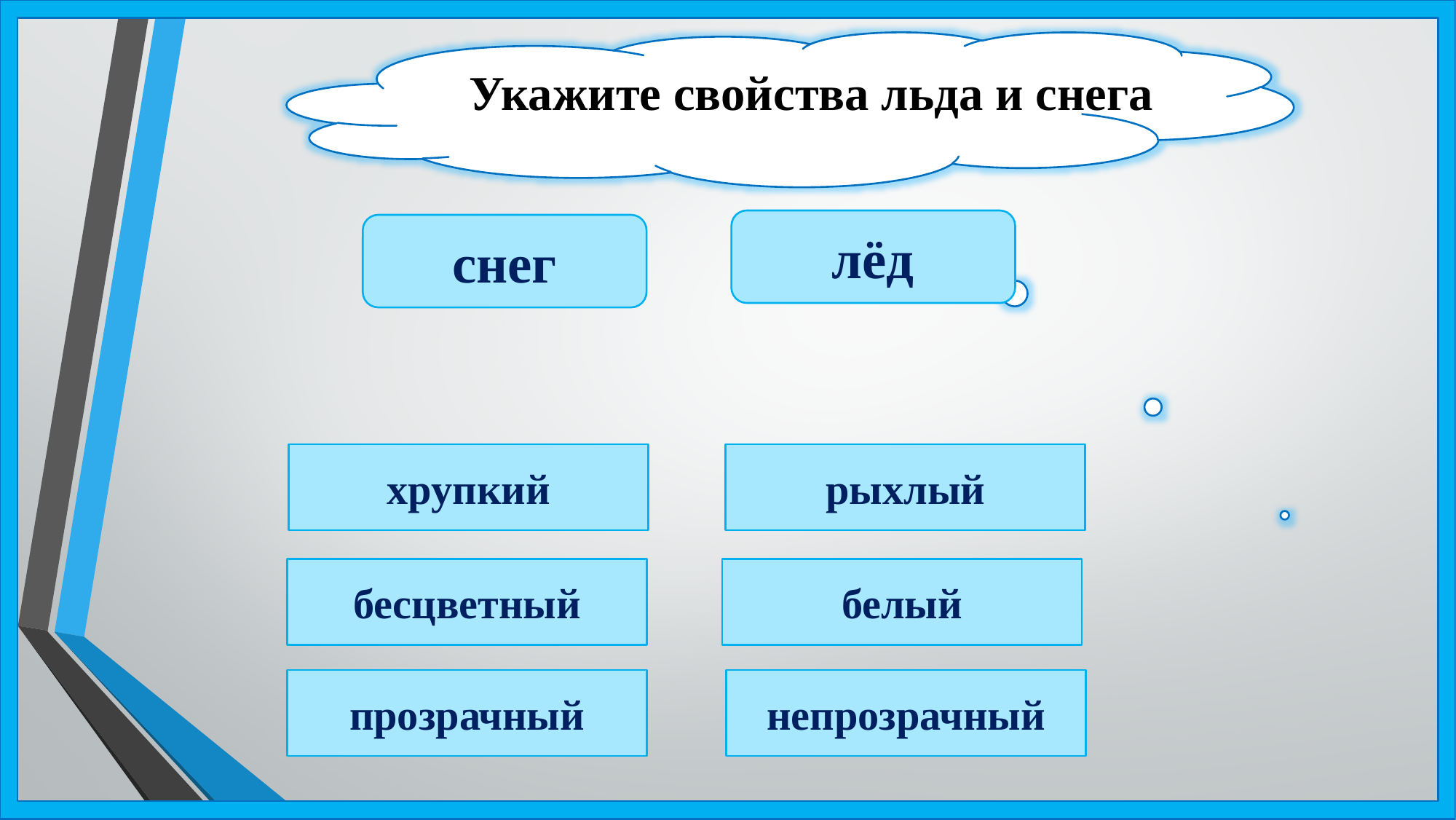

Укажите свойства льда и снега
лёд
снег
хрупкий
бесцветный
прозрачный
рыхлый
белый
непрозрачный